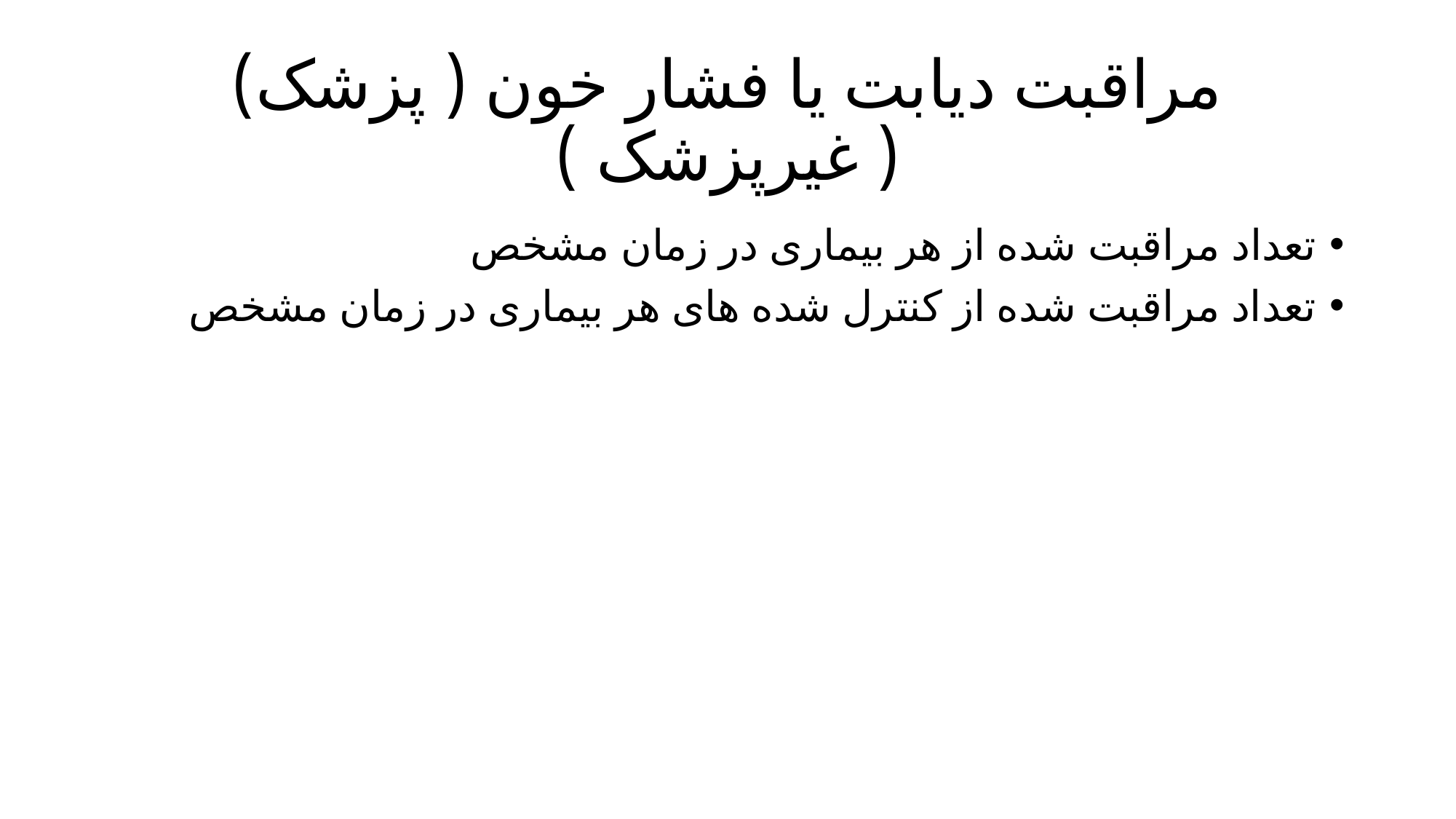

# مراقبت دیابت یا فشار خون ( پزشک) ( غیرپزشک )
تعداد مراقبت شده از هر بیماری در زمان مشخص
تعداد مراقبت شده از کنترل شده های هر بیماری در زمان مشخص